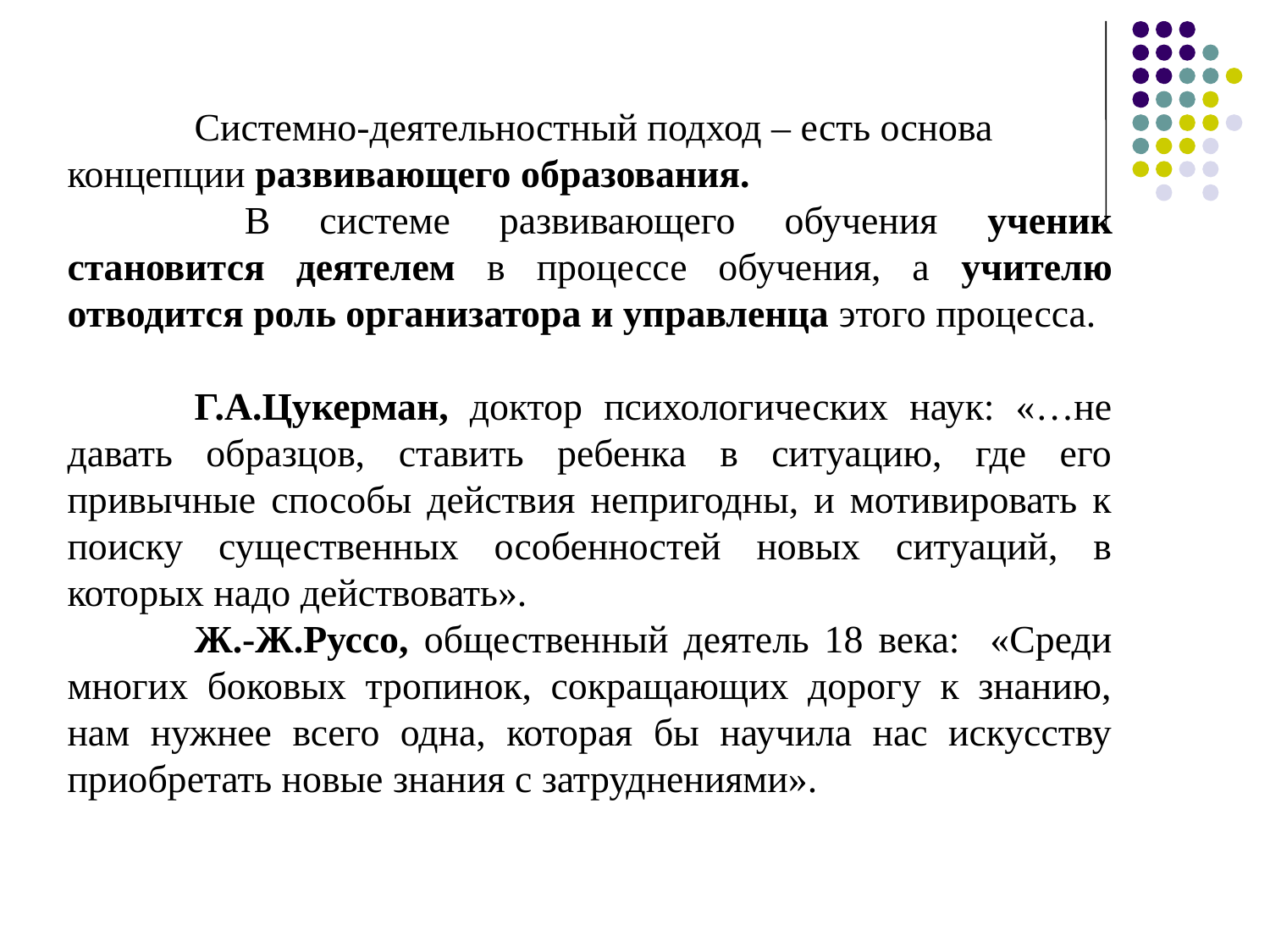

Системно-деятельностный подход – есть основа концепции развивающего образования.
	 В системе развивающего обучения ученик становится деятелем в процессе обучения, а учителю отводится роль организатора и управленца этого процесса.

	Г.А.Цукерман, доктор психологических наук: «…не давать образцов, ставить ребенка в ситуацию, где его привычные способы действия непригодны, и мотивировать к поиску существенных особенностей новых ситуаций, в которых надо действовать».
	Ж.-Ж.Руссо, общественный деятель 18 века:  «Среди многих боковых тропинок, сокращающих дорогу к знанию, нам нужнее всего одна, которая бы научила нас искусству приобретать новые знания с затруднениями».